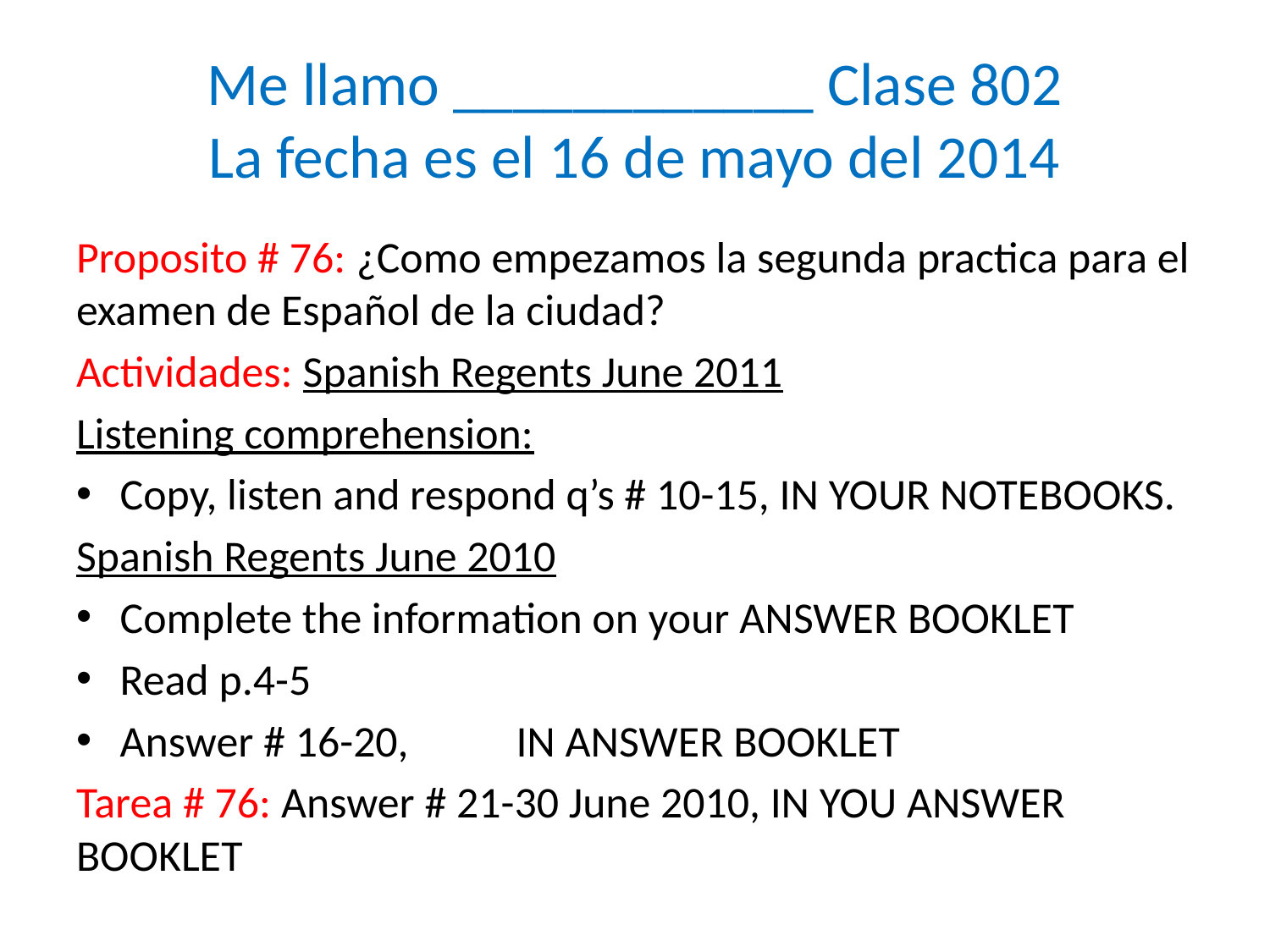

# Me llamo ____________ Clase 802 La fecha es el 16 de mayo del 2014
Proposito # 76: ¿Como empezamos la segunda practica para el examen de Español de la ciudad?
Actividades: Spanish Regents June 2011
Listening comprehension:
Copy, listen and respond q’s # 10-15, IN YOUR NOTEBOOKS.
Spanish Regents June 2010
Complete the information on your ANSWER BOOKLET
Read p.4-5
Answer # 16-20, 	IN ANSWER BOOKLET
Tarea # 76: Answer # 21-30 June 2010, IN YOU ANSWER BOOKLET